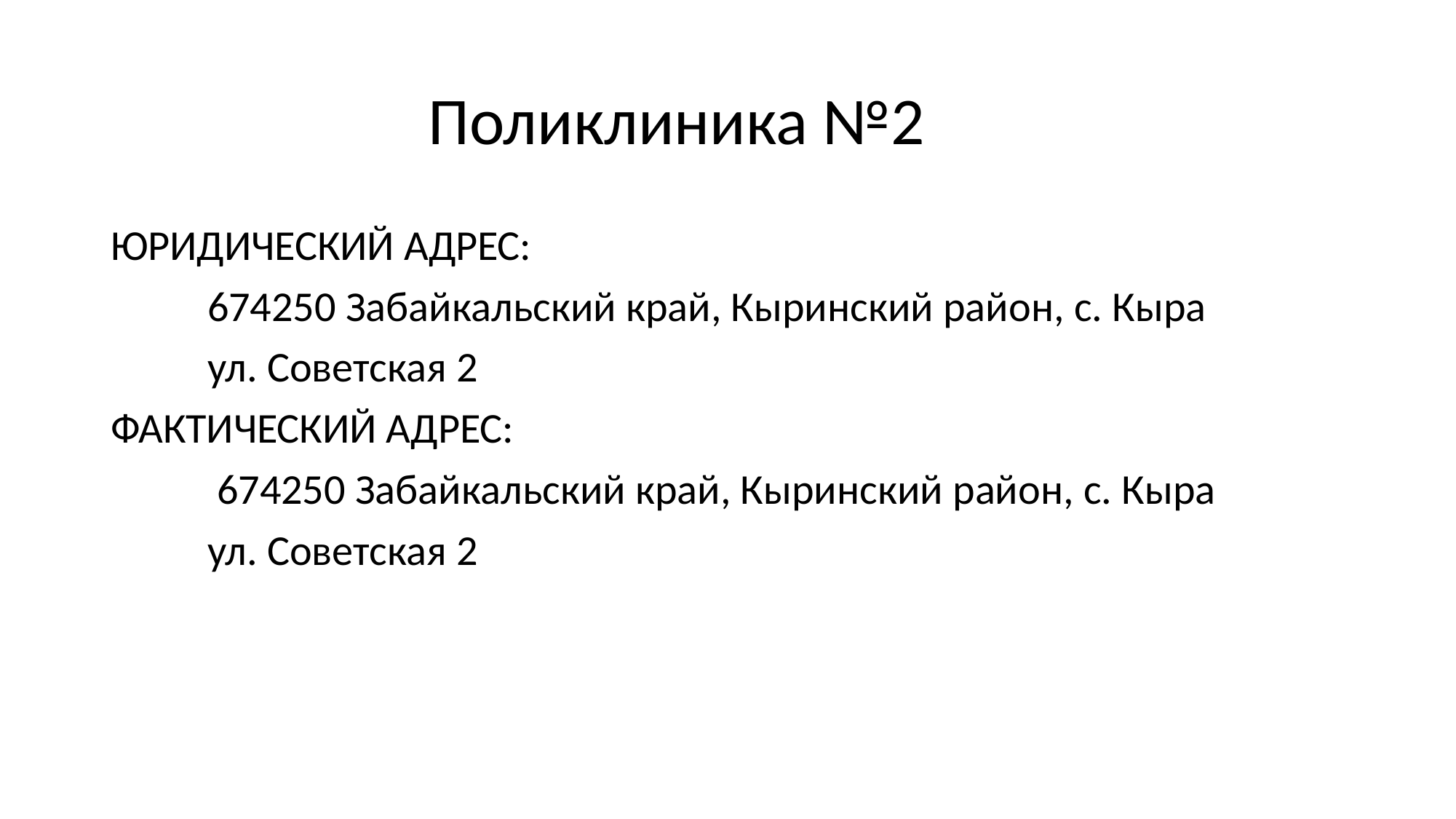

# Поликлиника №2
ЮРИДИЧЕСКИЙ АДРЕС:
          674250 Забайкальский край, Кыринский район, с. Кыра
          ул. Советская 2
ФАКТИЧЕСКИЙ АДРЕС:
           674250 Забайкальский край, Кыринский район, с. Кыра
          ул. Советская 2